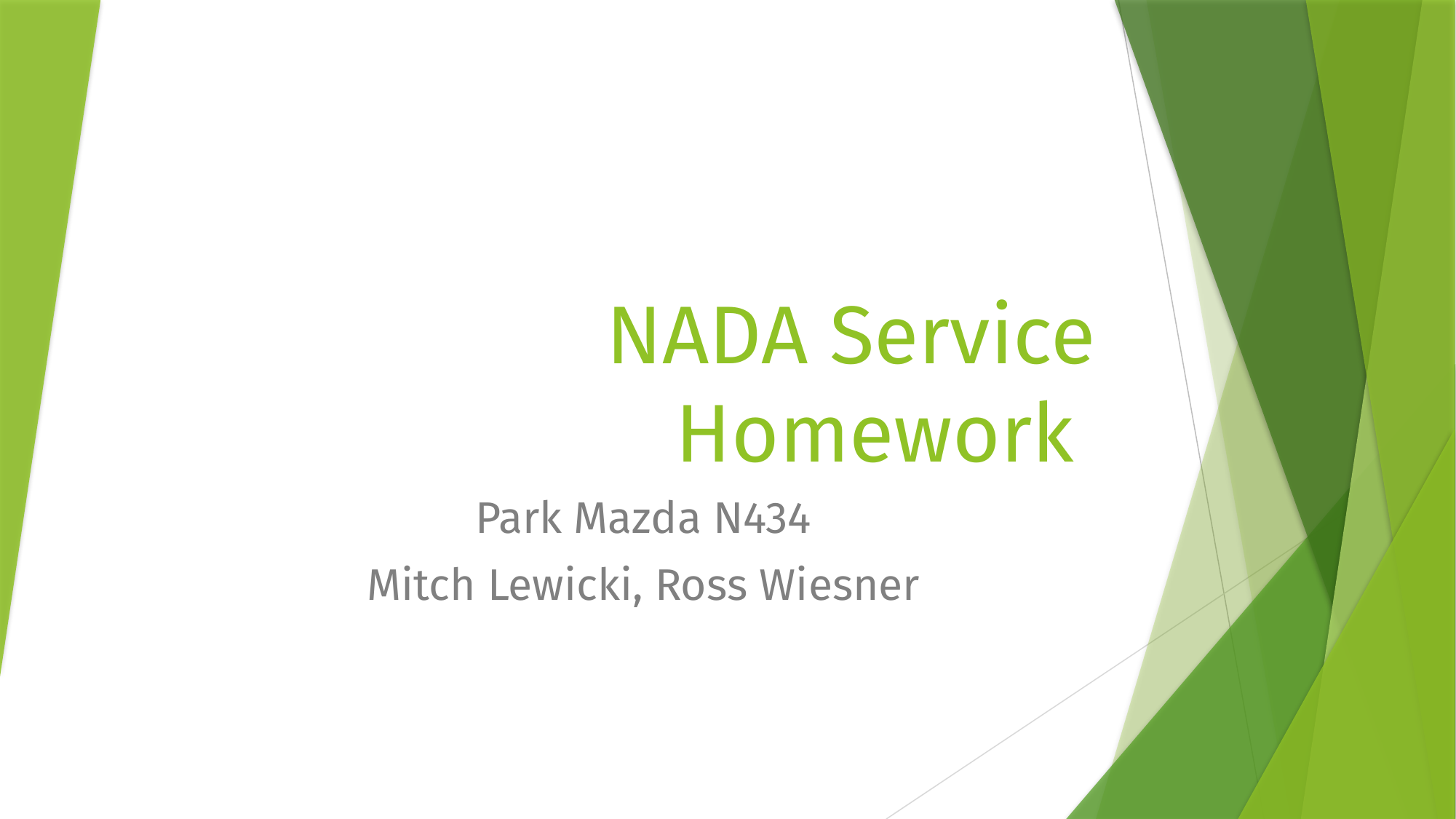

# NADA Service Homework
Park Mazda N434
Mitch Lewicki, Ross Wiesner